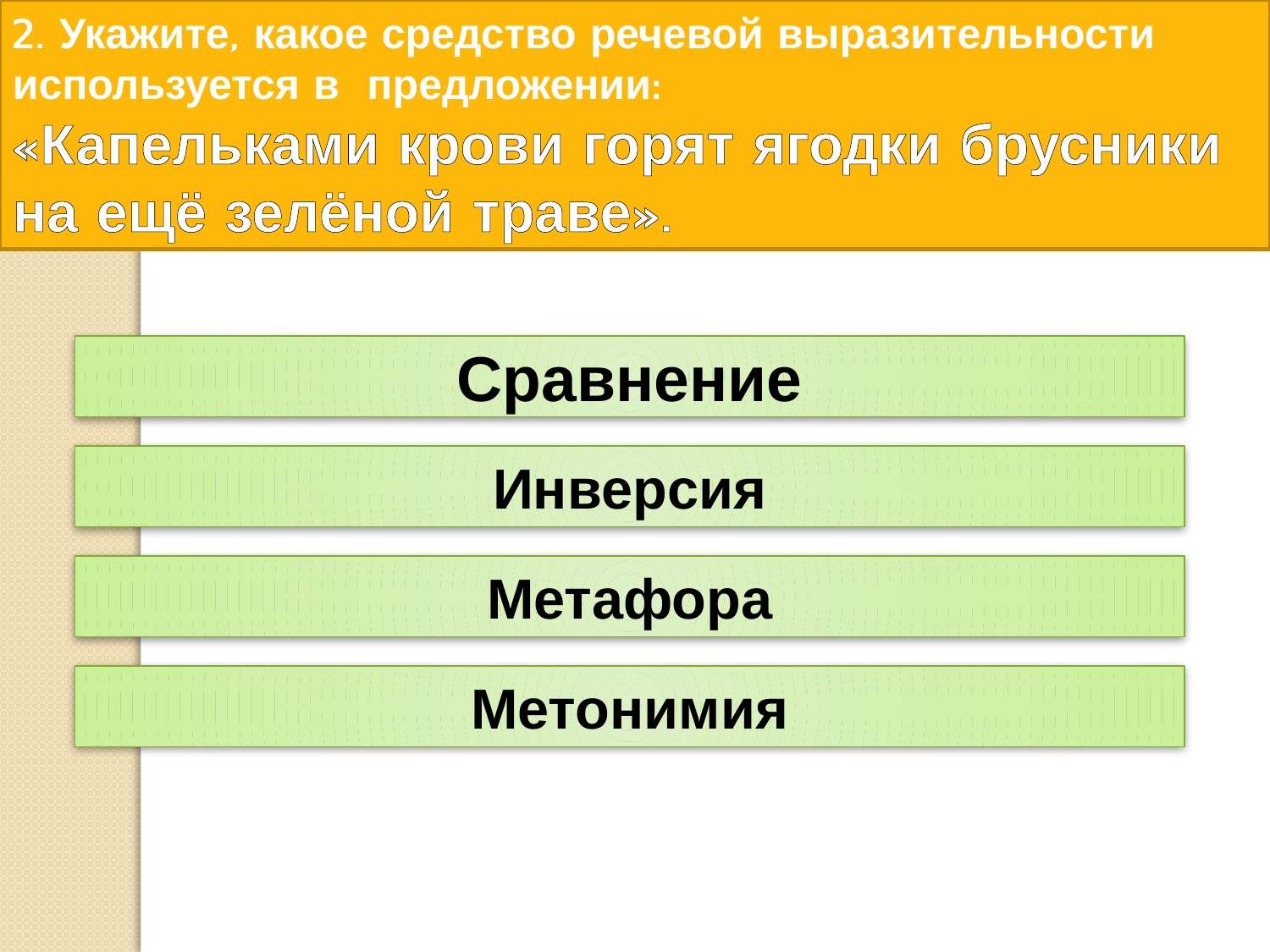

2. Укажите, какое средство речевой выразительности используется в  предложении:
«Капельками крови горят ягодки брусники на ещё зелёной траве».
Сравнение
Инверсия
Метафора
Метонимия